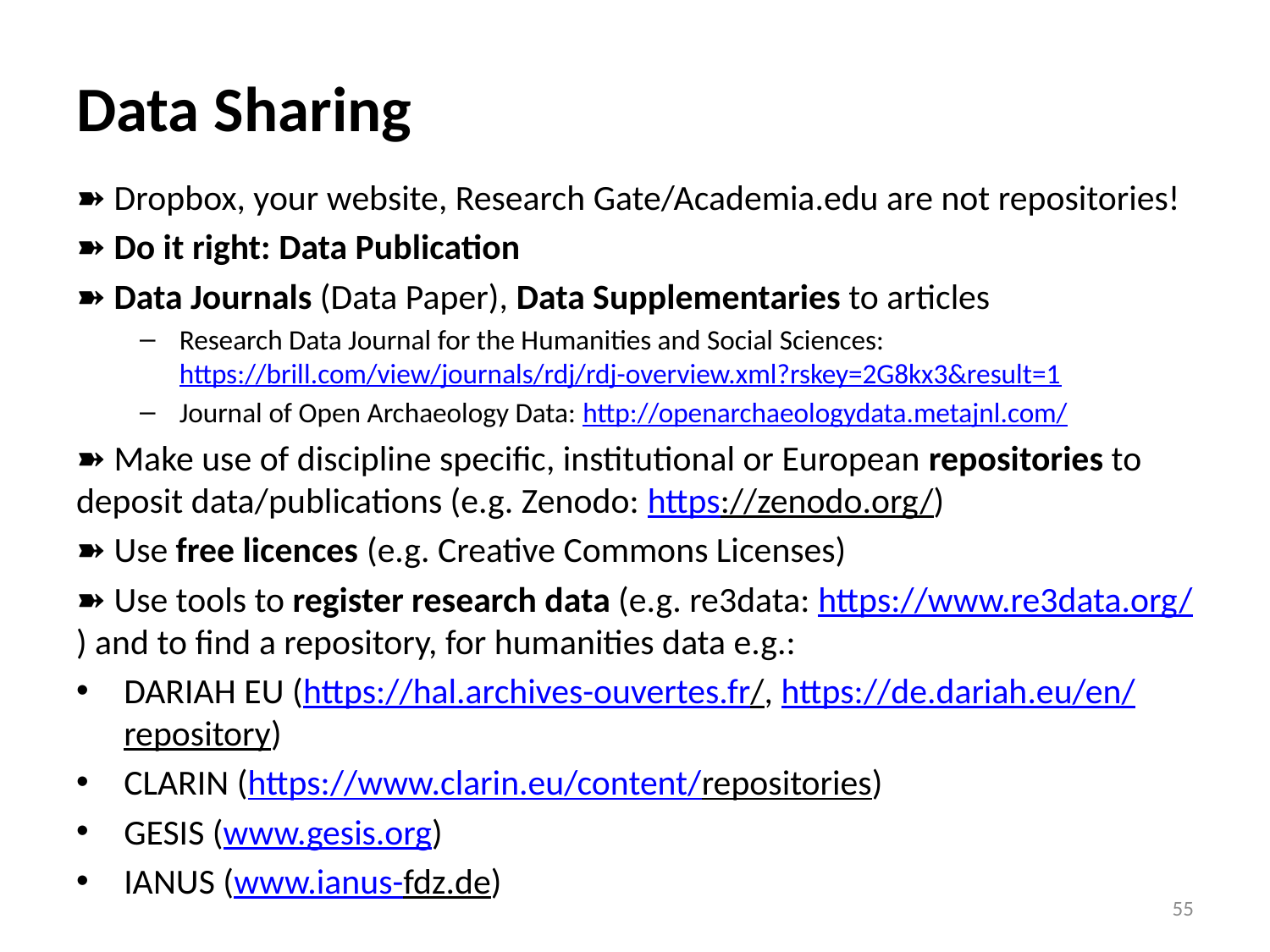

# Data Sharing
➽ Dropbox, your website, Research Gate/Academia.edu are not repositories!
➽ Do it right: Data Publication
➽ Data Journals (Data Paper), Data Supplementaries to articles
Research Data Journal for the Humanities and Social Sciences: https://brill.com/view/journals/rdj/rdj-overview.xml?rskey=2G8kx3&result=1
Journal of Open Archaeology Data: http://openarchaeologydata.metajnl.com/
➽ Make use of discipline specific, institutional or European repositories to deposit data/publications (e.g. Zenodo: https://zenodo.org/)
➽ Use free licences (e.g. Creative Commons Licenses)
➽ Use tools to register research data (e.g. re3data: https://www.re3data.org/) and to find a repository, for humanities data e.g.:
DARIAH EU (https://hal.archives-ouvertes.fr/, https://de.dariah.eu/en/repository)
CLARIN (https://www.clarin.eu/content/repositories)
GESIS (www.gesis.org)
IANUS (www.ianus-fdz.de)

55